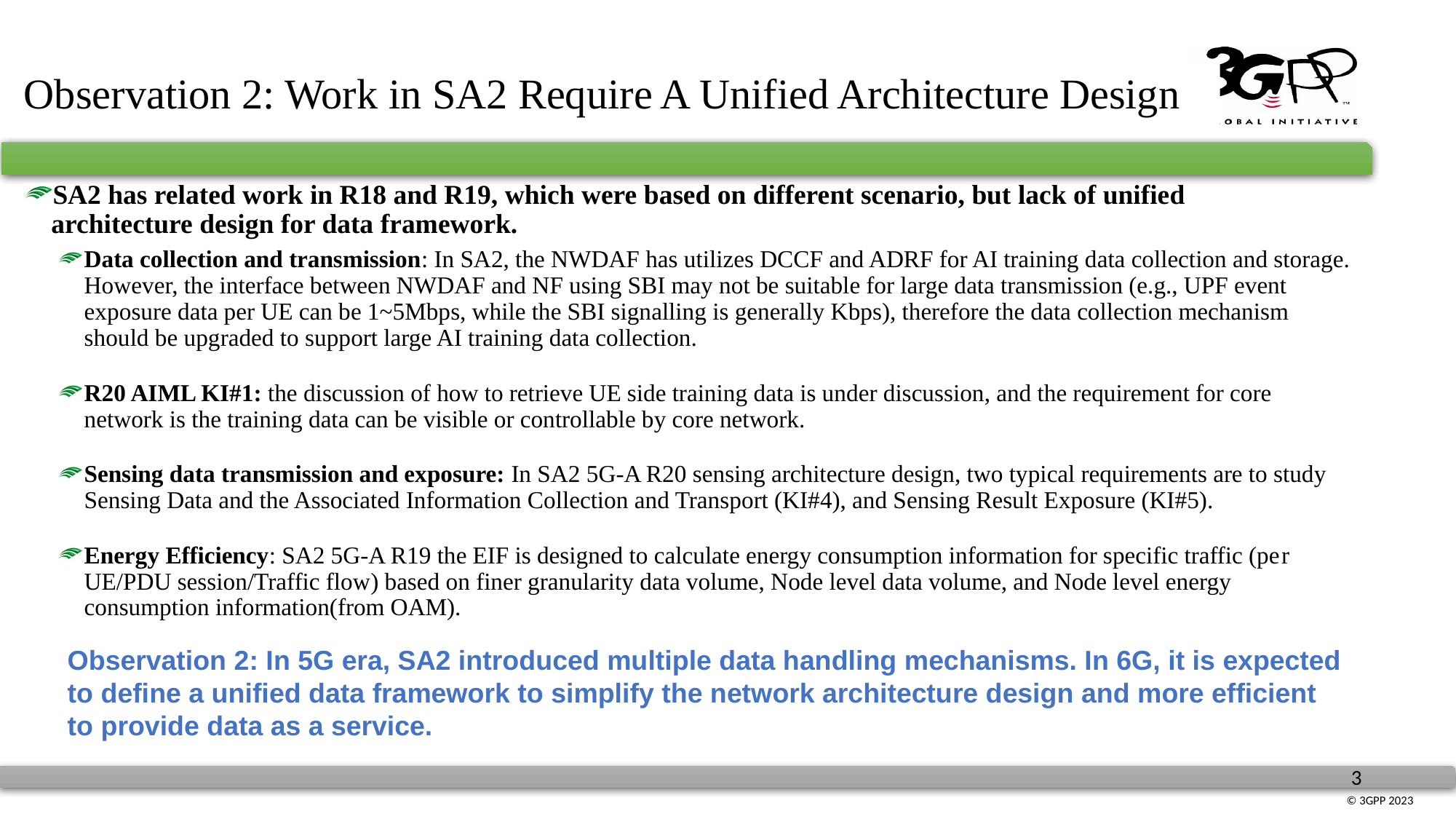

# Observation 2: Work in SA2 Require A Unified Architecture Design
SA2 has related work in R18 and R19, which were based on different scenario, but lack of unified architecture design for data framework.
Data collection and transmission: In SA2, the NWDAF has utilizes DCCF and ADRF for AI training data collection and storage. However, the interface between NWDAF and NF using SBI may not be suitable for large data transmission (e.g., UPF event exposure data per UE can be 1~5Mbps, while the SBI signalling is generally Kbps), therefore the data collection mechanism should be upgraded to support large AI training data collection.
R20 AIML KI#1: the discussion of how to retrieve UE side training data is under discussion, and the requirement for core network is the training data can be visible or controllable by core network.
Sensing data transmission and exposure: In SA2 5G-A R20 sensing architecture design, two typical requirements are to study Sensing Data and the Associated Information Collection and Transport (KI#4), and Sensing Result Exposure (KI#5).
Energy Efficiency: SA2 5G-A R19 the EIF is designed to calculate energy consumption information for specific traffic (per UE/PDU session/Traffic flow) based on finer granularity data volume, Node level data volume, and Node level energy consumption information(from OAM).
Observation 2: In 5G era, SA2 introduced multiple data handling mechanisms. In 6G, it is expected to define a unified data framework to simplify the network architecture design and more efficient to provide data as a service.